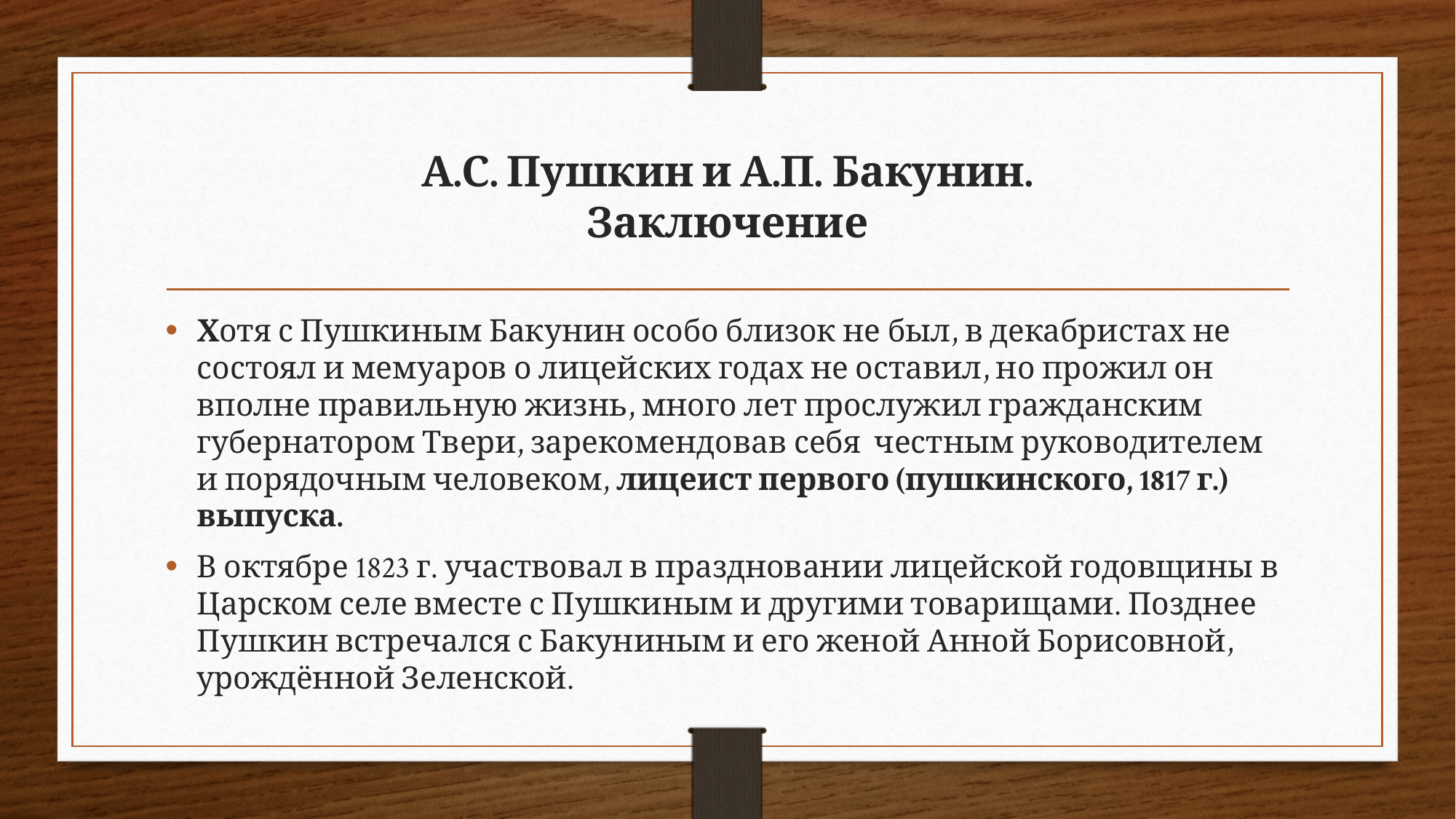

# А.С. Пушкин и А.П. Бакунин. Заключение
Хотя с Пушкиным Бакунин особо близок не был, в декабристах не состоял и мемуаров о лицейских годах не оставил, но прожил он вполне правильную жизнь, много лет прослужил гражданским губернатором Твери, зарекомендовав себя  честным руководителем и порядочным человеком, лицеист первого (пушкинского, 1817 г.) выпуска.
В октябре 1823 г. участвовал в праздновании лицейской годовщины в Царском селе вместе с Пушкиным и другими товарищами. Позднее Пушкин встречался с Бакуниным и его женой Анной Борисовной, урождённой Зеленской.